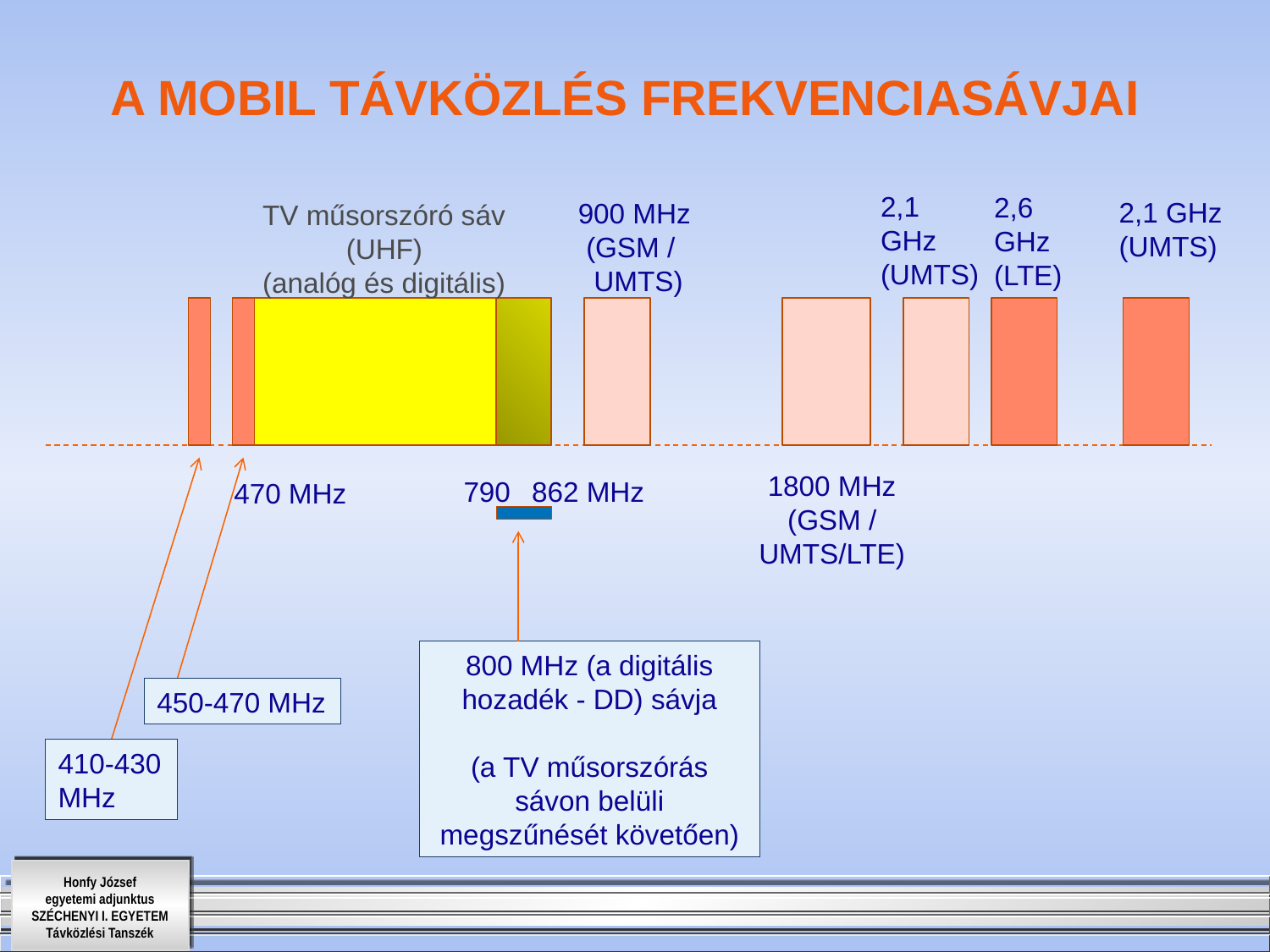

# A MOBIL TÁVKÖZLÉS FREKVENCIASÁVJAI
2,1 GHz (UMTS)
900 MHz
 (GSM /
  UMTS)
TV műsorszóró sáv (UHF)
(analóg és digitális)

1800 MHz
 (GSM /  UMTS/LTE)
790
862 MHz
470 MHz

800 MHz (a digitális hozadék - DD) sávja

(a TV műsorszórás sávon belüli megszűnését követően)
450-470 MHz
410-430 MHz
2,6 GHz (LTE)
2,1 GHz (UMTS)